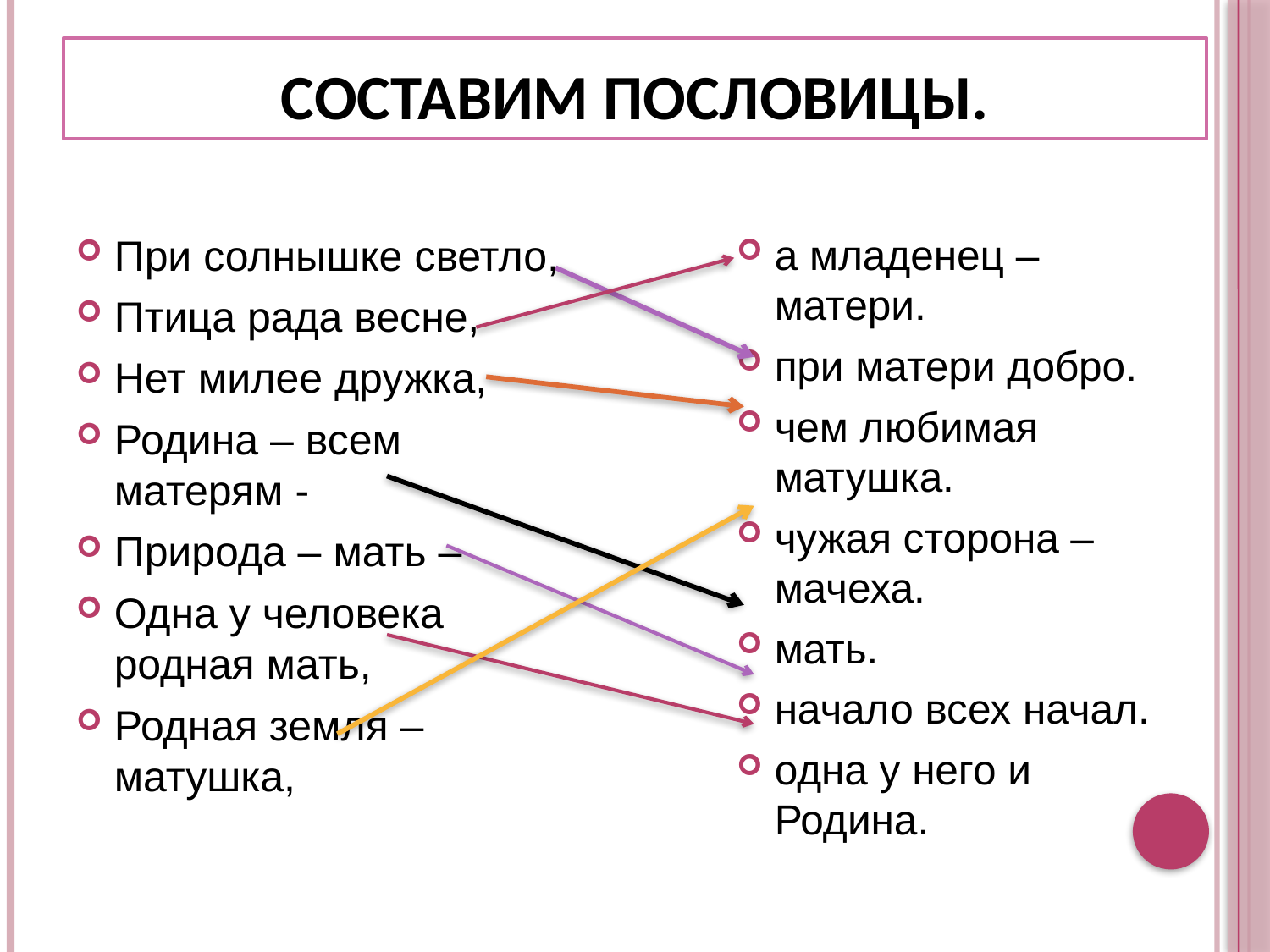

# Составим пословицы.
При солнышке светло,
Птица рада весне,
Нет милее дружка,
Родина – всем матерям -
Природа – мать –
Одна у человека родная мать,
Родная земля – матушка,

а младенец – матери.
при матери добро.
чем любимая матушка.
чужая сторона – мачеха.
мать.
начало всех начал.
одна у него и Родина.